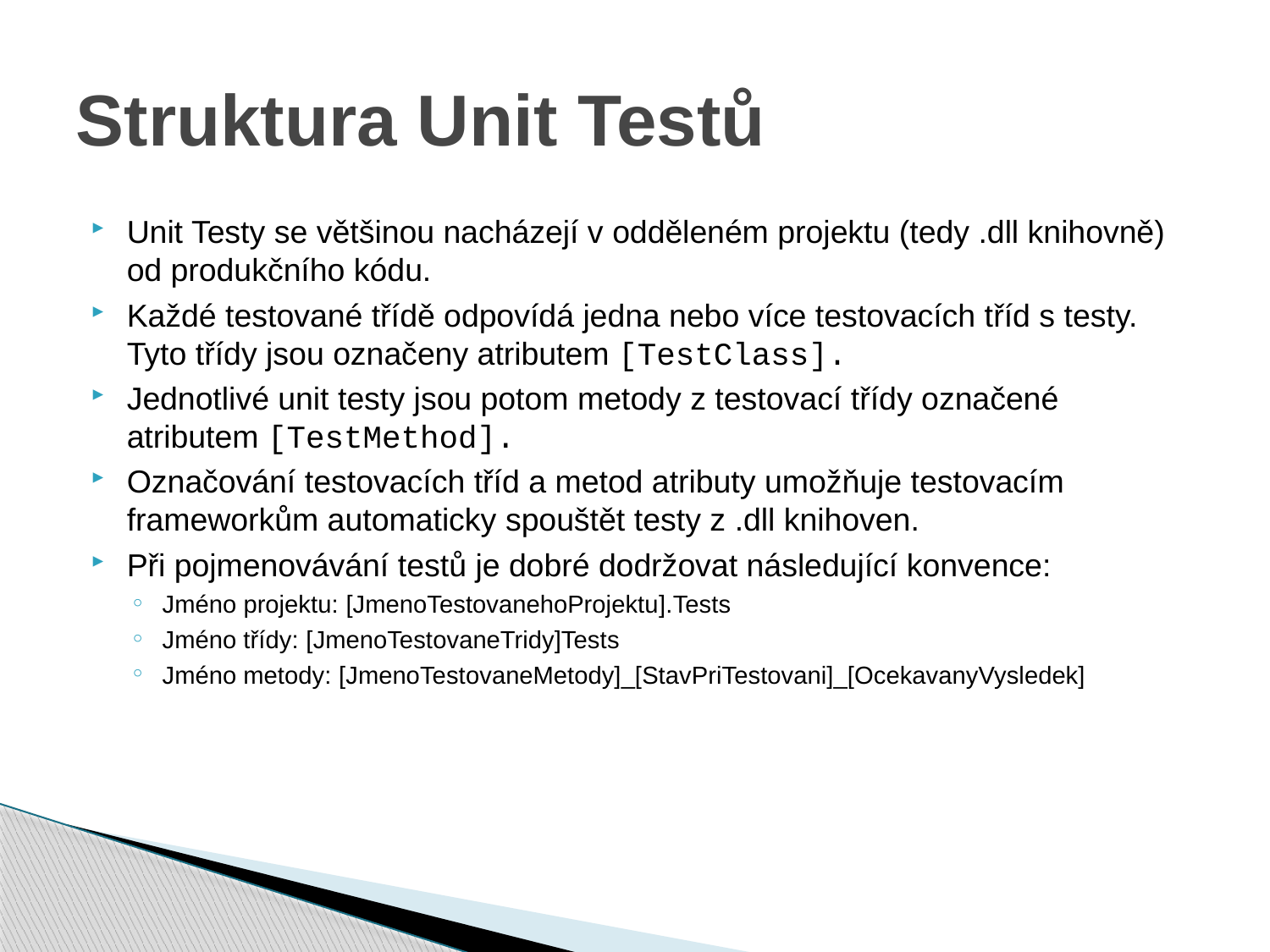

# Struktura Unit Testů
Unit Testy se většinou nacházejí v odděleném projektu (tedy .dll knihovně) od produkčního kódu.
Každé testované třídě odpovídá jedna nebo více testovacích tříd s testy. Tyto třídy jsou označeny atributem [TestClass].
Jednotlivé unit testy jsou potom metody z testovací třídy označené atributem [TestMethod].
Označování testovacích tříd a metod atributy umožňuje testovacím frameworkům automaticky spouštět testy z .dll knihoven.
Při pojmenovávání testů je dobré dodržovat následující konvence:
Jméno projektu: [JmenoTestovanehoProjektu].Tests
Jméno třídy: [JmenoTestovaneTridy]Tests
Jméno metody: [JmenoTestovaneMetody]_[StavPriTestovani]_[OcekavanyVysledek]